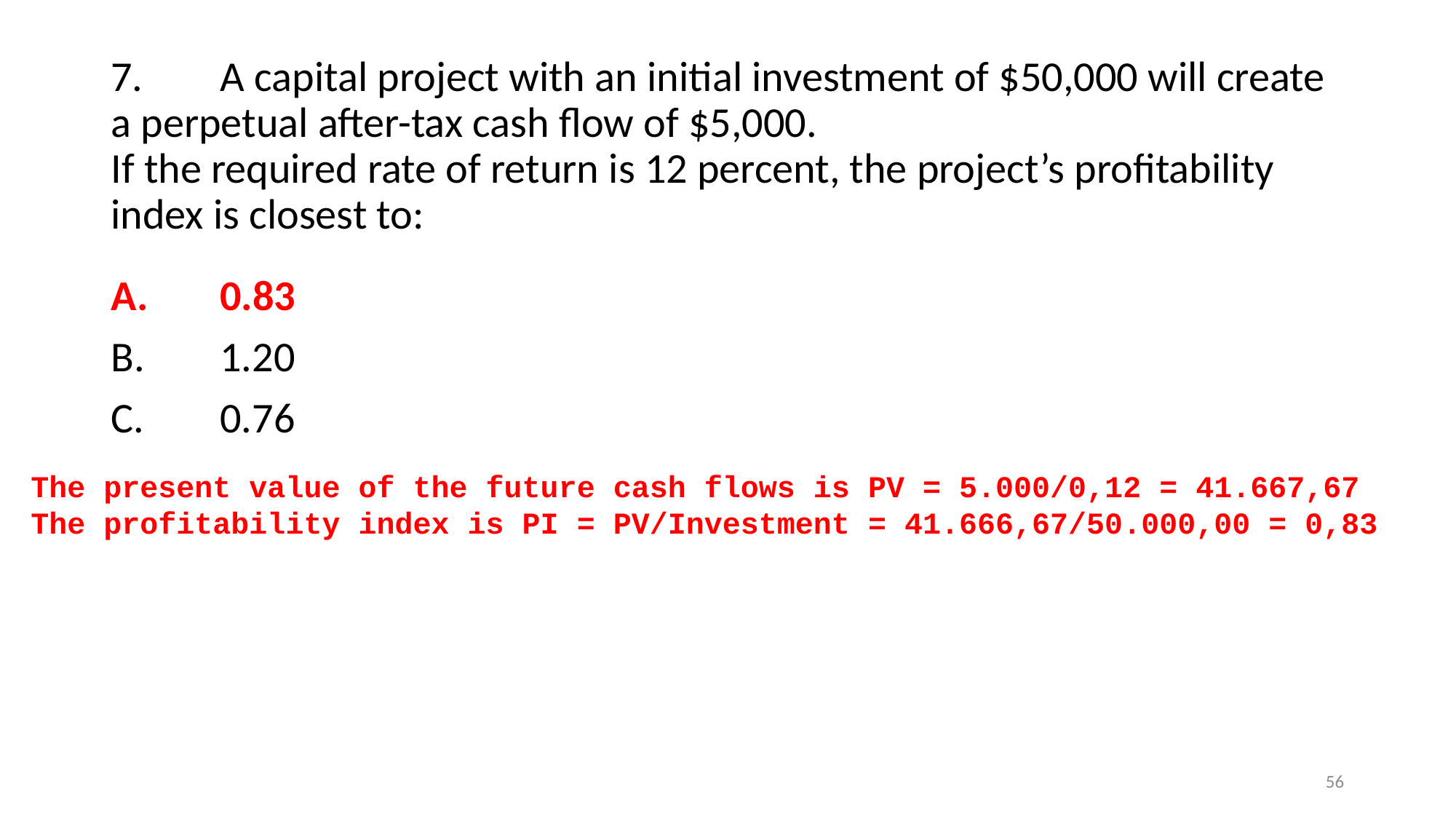

# 7.	A capital project with an initial investment of $50,000 will create a perpetual after-tax cash flow of $5,000. If the required rate of return is 12 percent, the project’s profitability index is closest to:
A.	0.83
B.	1.20
C.	0.76
The present value of the future cash flows is PV = 5.000/0,12 = 41.667,67
The profitability index is PI = PV/Investment = 41.666,67/50.000,00 = 0,83
56